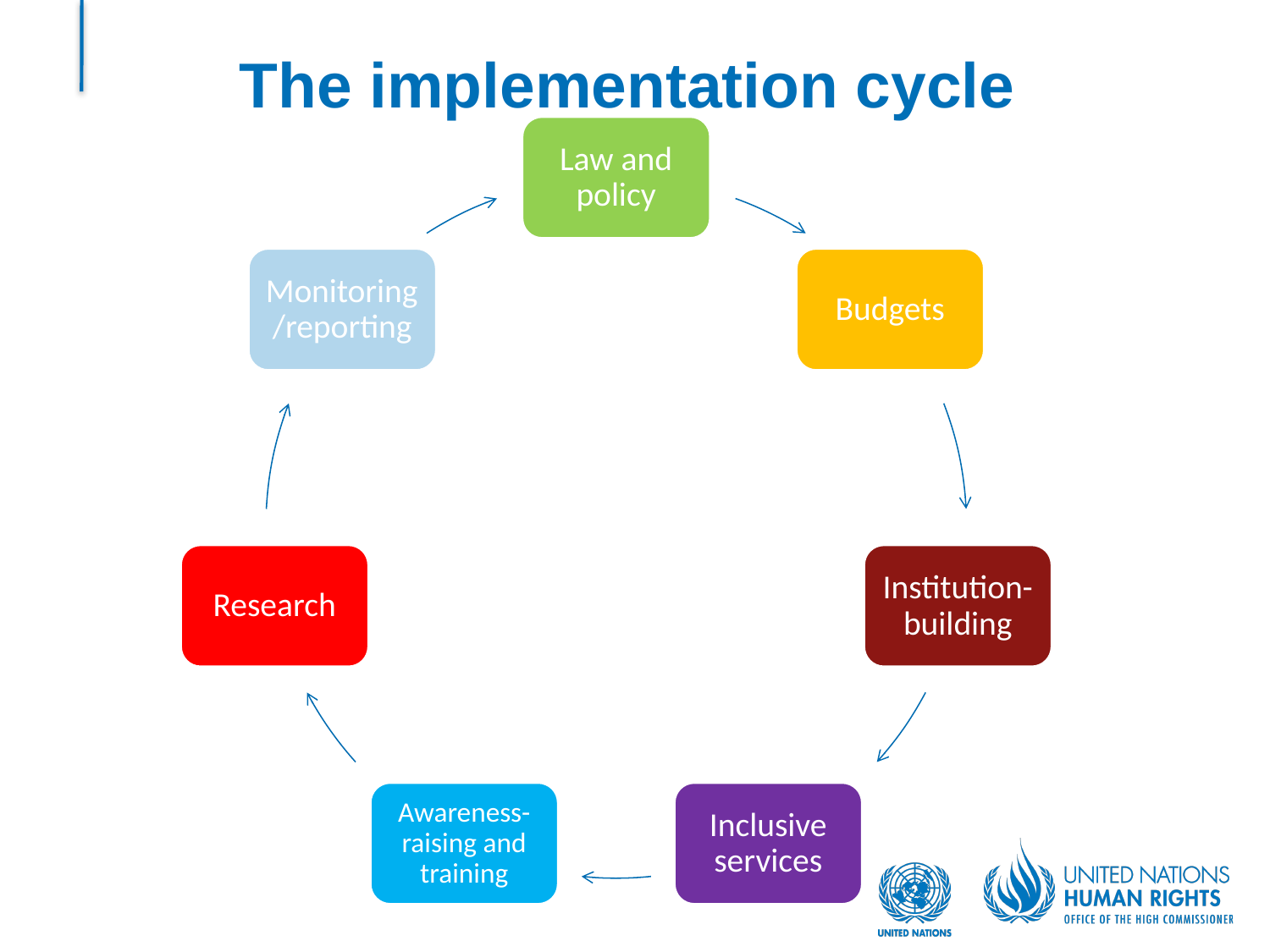

# The implementation cycle
Law and policy

Monitoring/reporting
Budgets
Research
Institution-building
Awareness-raising and training
Inclusive services